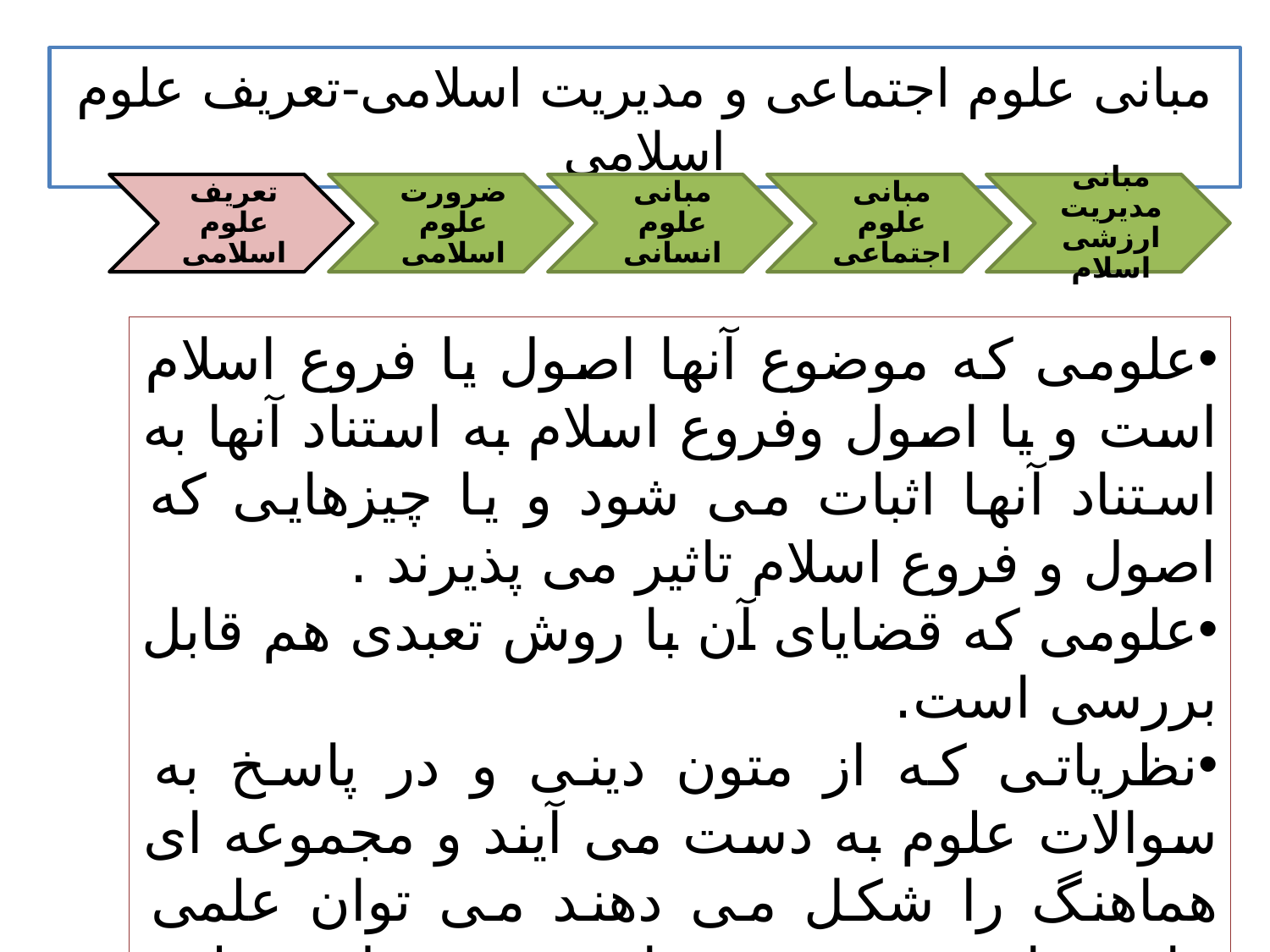

مبانی علوم اجتماعی و مدیریت اسلامی-تعریف علوم اسلامی
تعریف علوم اسلامی
ضرورت علوم اسلامی
مبانی علوم انسانی
مبانی علوم اجتماعی
مبانی مدیریت ارزشی اسلام
علومی که موضوع آنها اصول یا فروع اسلام است و یا اصول وفروع اسلام به استناد آنها به استناد آنها اثبات می شود و یا چیزهایی که اصول و فروع اسلام تاثیر می پذیرند .
علومی که قضایای آن با روش تعبدی هم قابل بررسی است.
نظریاتی که از متون دینی و در پاسخ به سوالات علوم به دست می آیند و مجموعه ای هماهنگ را شکل می دهند می توان علمی خاص با صفت دینی دانست . مثل فسلفه اسلامی ، جهان شناسی اسلامی و ..